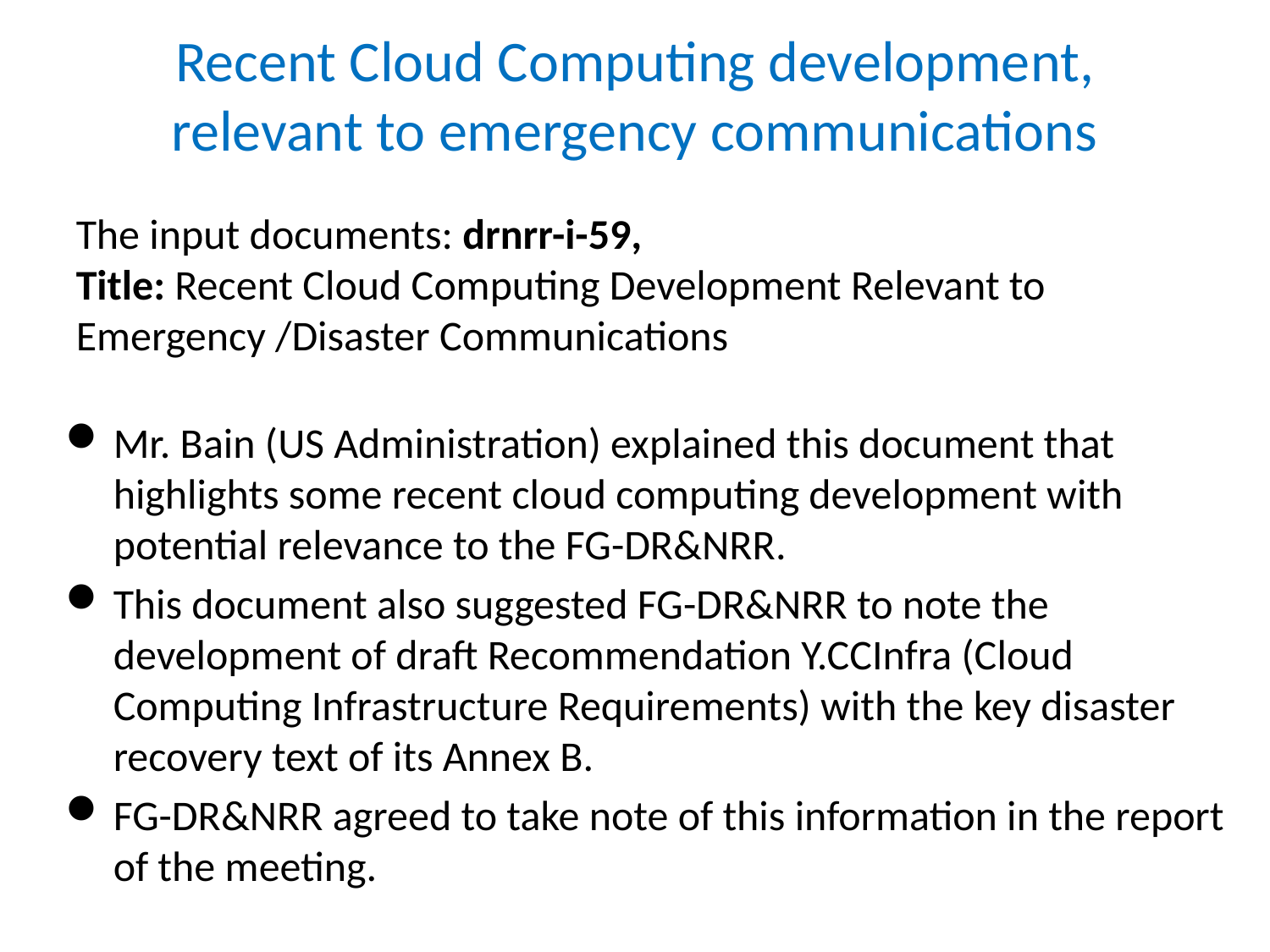

# Recent Cloud Computing development, relevant to emergency communications
The input documents: drnrr-i-59,
Title: Recent Cloud Computing Development Relevant to Emergency /Disaster Communications
Mr. Bain (US Administration) explained this document that highlights some recent cloud computing development with potential relevance to the FG-DR&NRR.
This document also suggested FG-DR&NRR to note the development of draft Recommendation Y.CCInfra (Cloud Computing Infrastructure Requirements) with the key disaster recovery text of its Annex B.
FG-DR&NRR agreed to take note of this information in the report of the meeting.